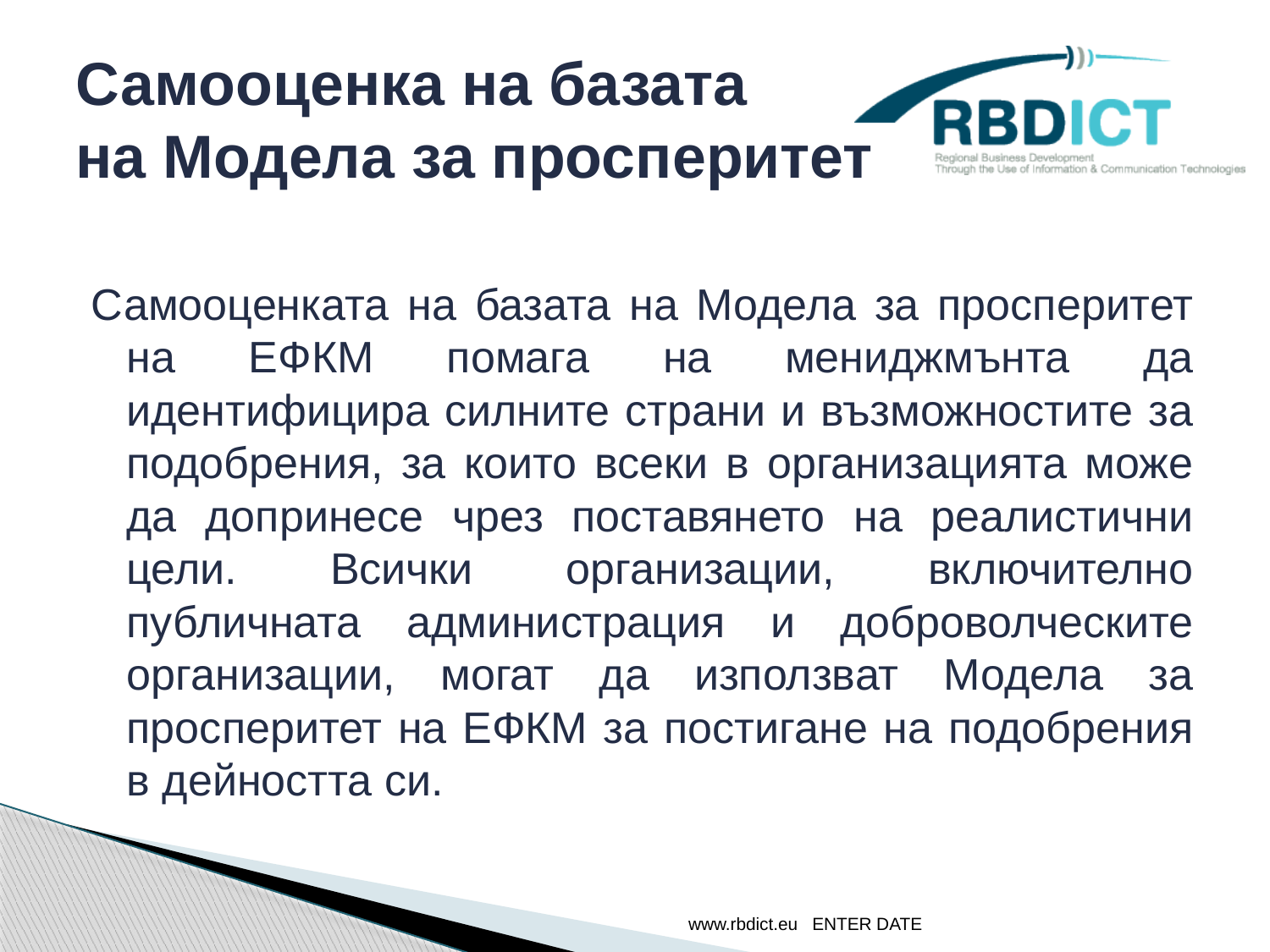

# Самооценка на базата на Модела за просперитет

Самооценката на базата на Модела за просперитет на ЕФКМ помага на мениджмънта да идентифицира силните страни и възможностите за подобрения, за които всеки в организацията може да допринесе чрез поставянето на реалистични цели. Всички организации, включително публичната администрация и доброволческите организации, могат да използват Модела за просперитет на ЕФКМ за постигане на подобрения в дейността си.
www.rbdict.eu   ENTER DATE